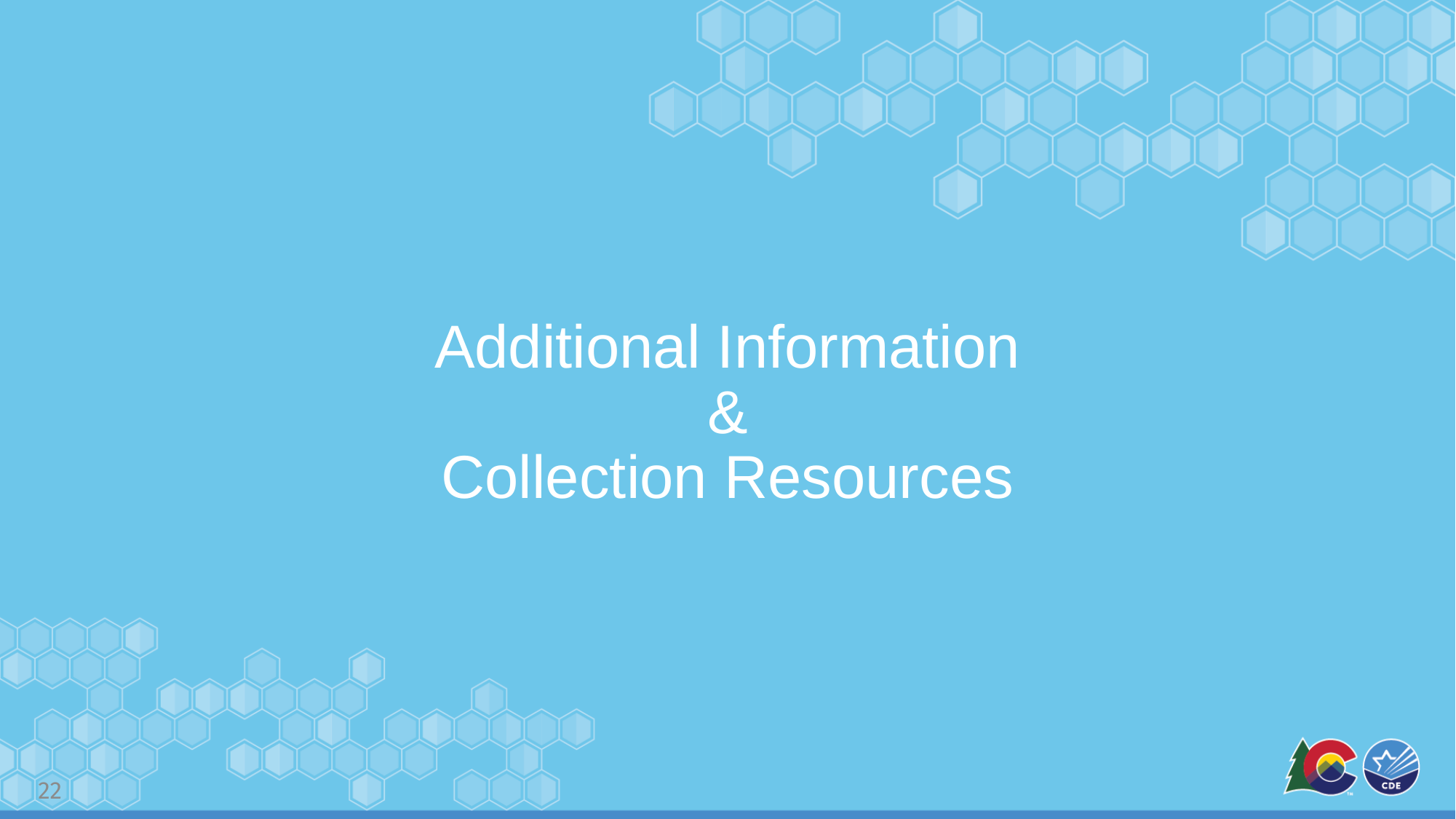

# Additional Information & Collection Resources
22